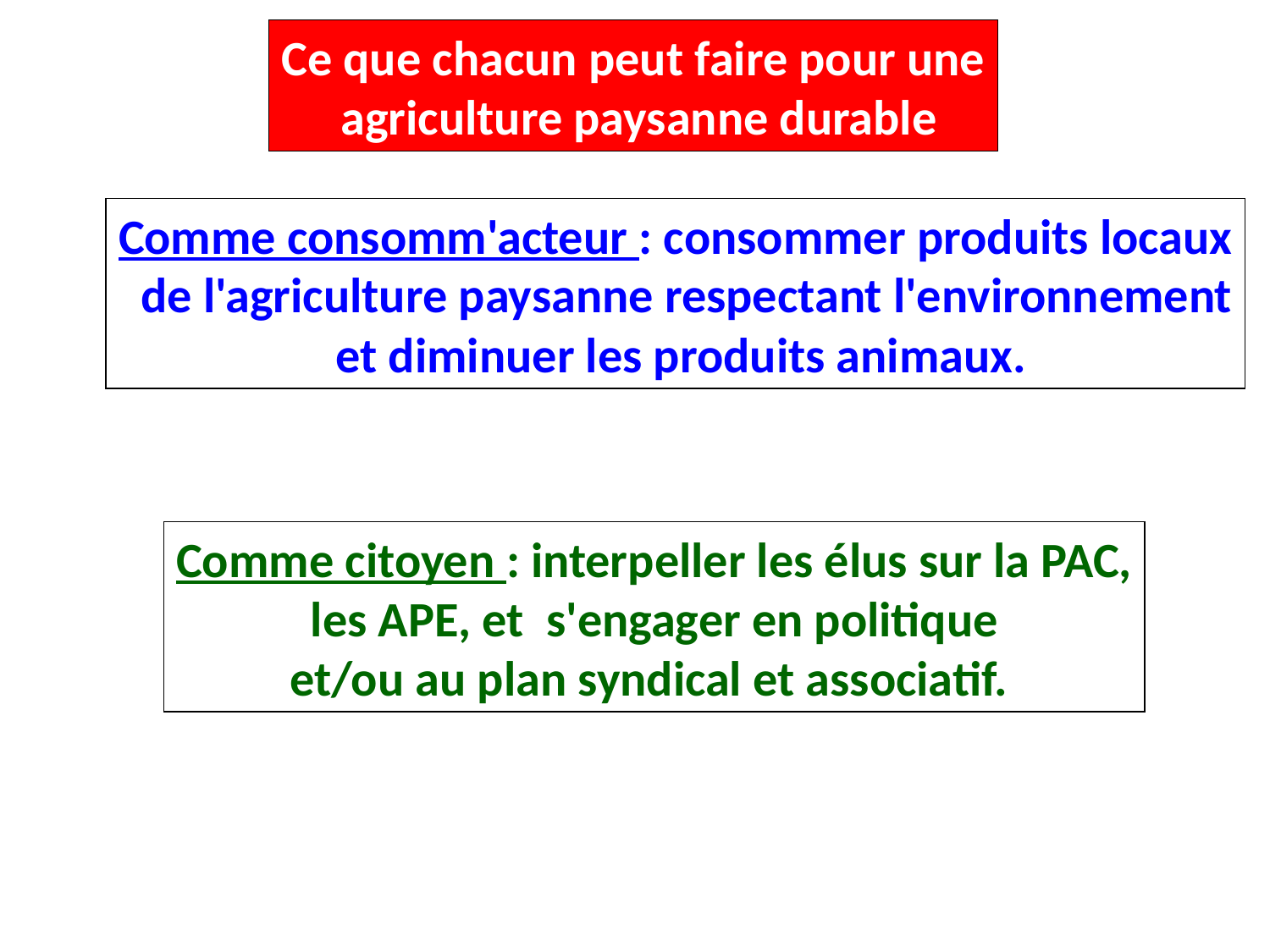

Ce que chacun peut faire pour une
 agriculture paysanne durable
Comme consomm'acteur : consommer produits locaux
  de l'agriculture paysanne respectant l'environnement
 et diminuer les produits animaux.
Comme citoyen : interpeller les élus sur la PAC,
 les APE, et  s'engager en politique
et/ou au plan syndical et associatif.